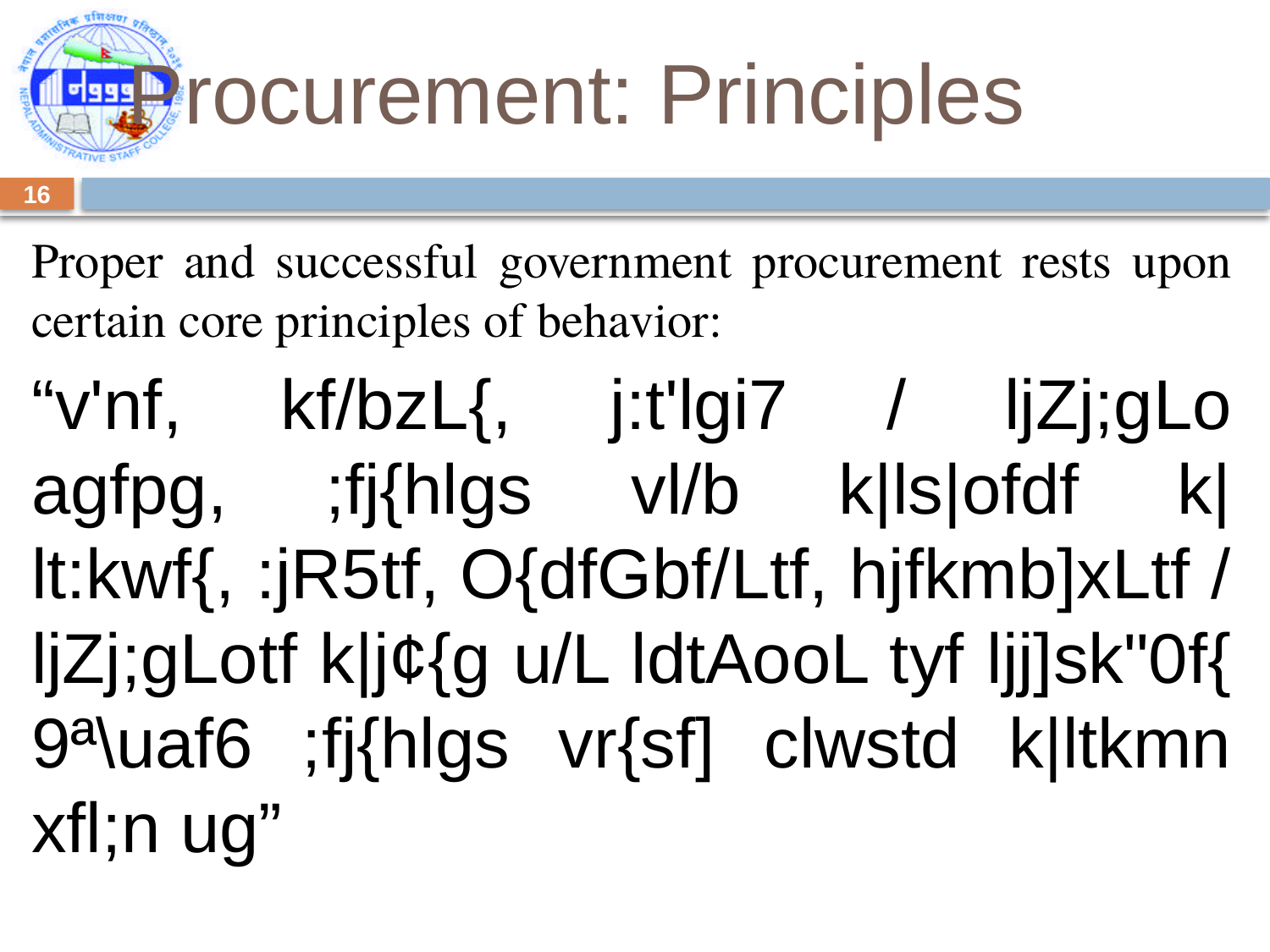

Procurement: Principles
16
Proper and successful government procurement rests upon certain core principles of behavior:
“v'nf, kf/bzL{, j:t'lgi7 / ljZj;gLo agfpg, ;fj{hlgs vl/b k|ls|ofdf k|lt:kwf{, :jR5tf, O{dfGbf/Ltf, hjfkmb]xLtf / ljZj;gLotf k|j¢{g u/L ldtAooL tyf ljj]sk"0f{ 9ª\uaf6 ;fj{hlgs vr{sf] clwstd k|ltkmn xfl;n ug”